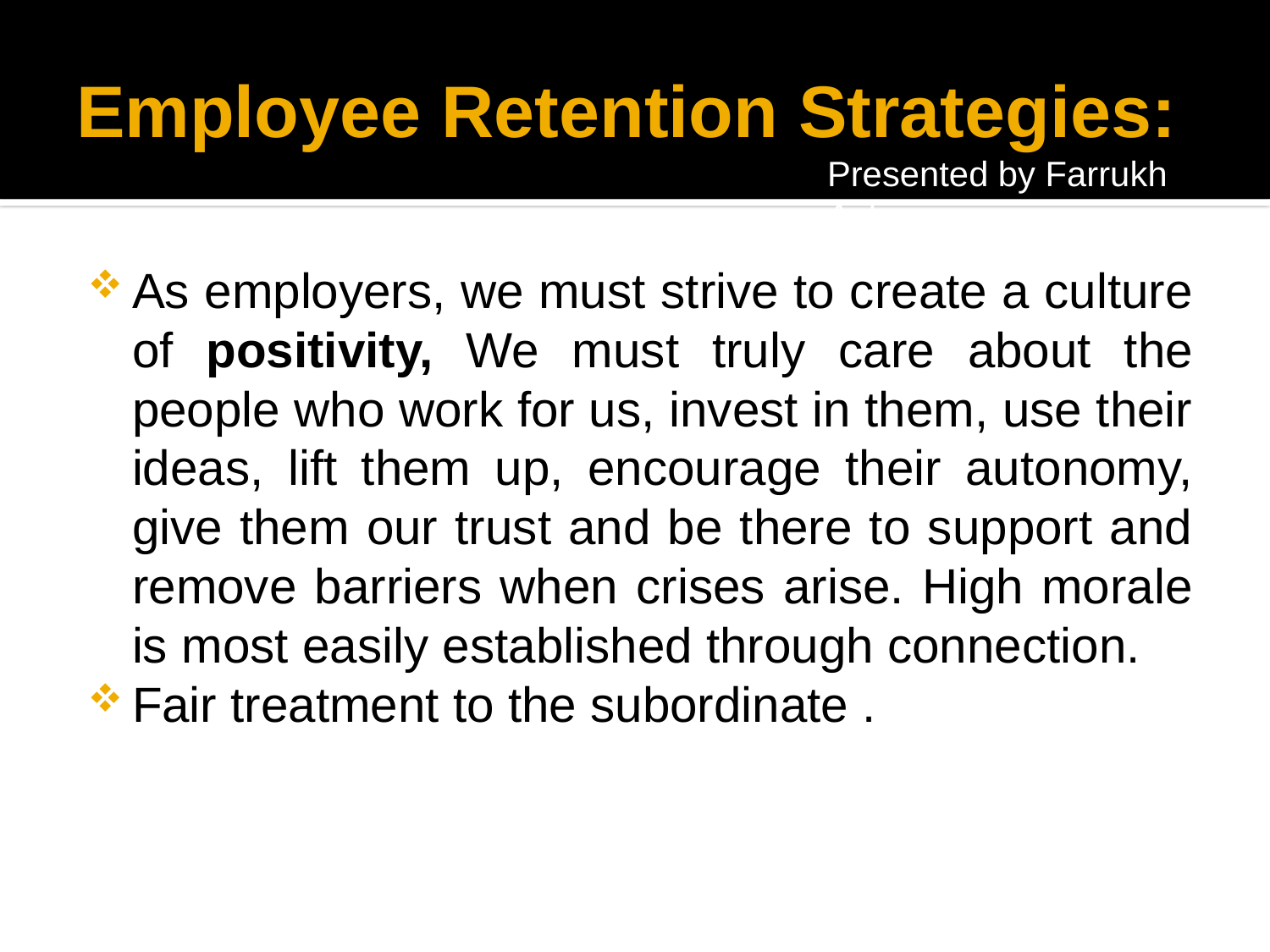

# Employee Retention Strategies:
Presented by Farrukh  Aslam
As employers, we must strive to create a culture of positivity, We must truly care about the people who work for us, invest in them, use their ideas, lift them up, encourage their autonomy, give them our trust and be there to support and remove barriers when crises arise. High morale is most easily established through connection.
Fair treatment to the subordinate .